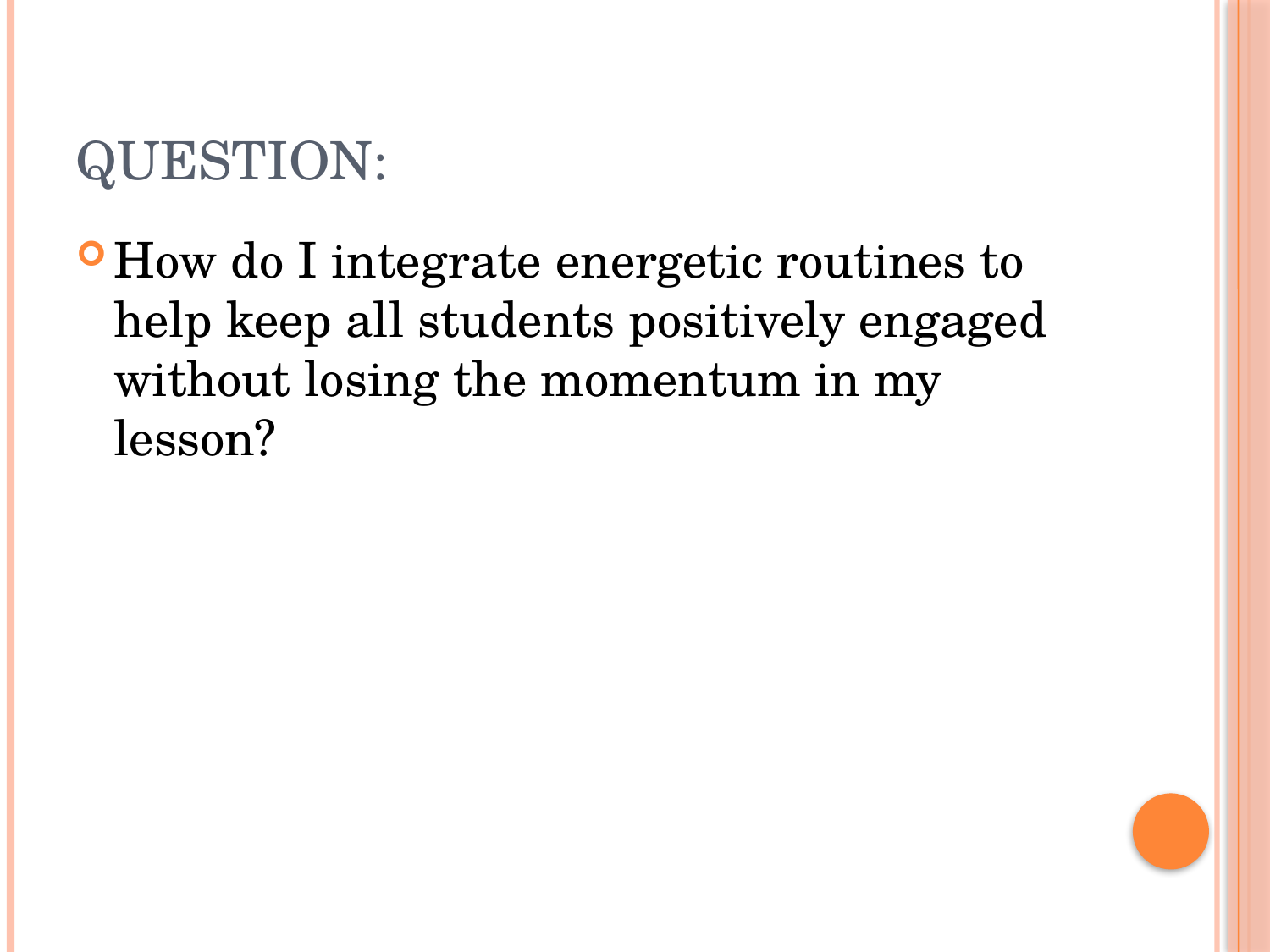

# Question:
How do I integrate energetic routines to help keep all students positively engaged without losing the momentum in my lesson?